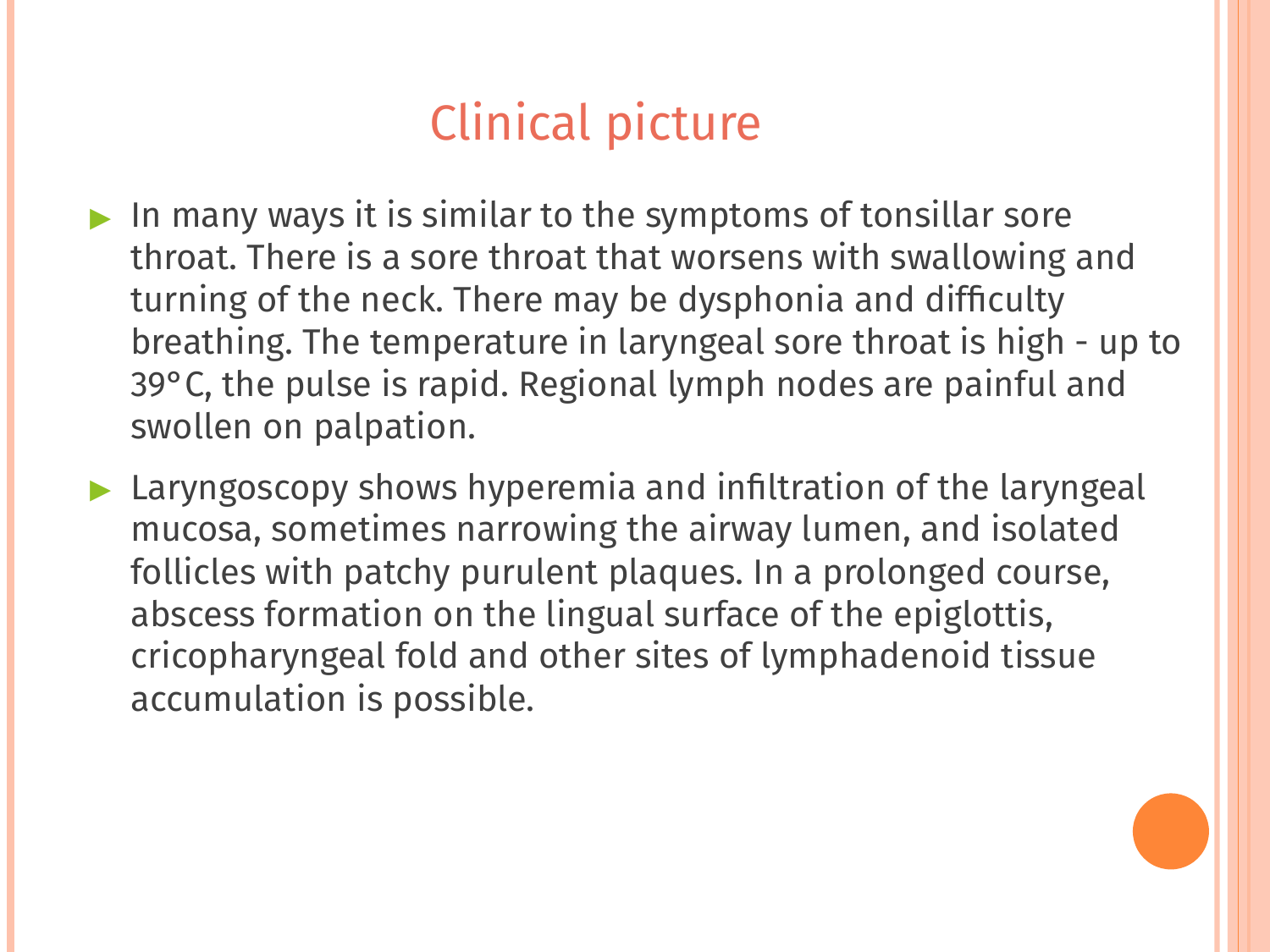

Clinical picture
In many ways it is similar to the symptoms of tonsillar sore throat. There is a sore throat that worsens with swallowing and turning of the neck. There may be dysphonia and difficulty breathing. The temperature in laryngeal sore throat is high - up to 39°C, the pulse is rapid. Regional lymph nodes are painful and swollen on palpation.
Laryngoscopy shows hyperemia and infiltration of the laryngeal mucosa, sometimes narrowing the airway lumen, and isolated follicles with patchy purulent plaques. In a prolonged course, abscess formation on the lingual surface of the epiglottis, cricopharyngeal fold and other sites of lymphadenoid tissue accumulation is possible.